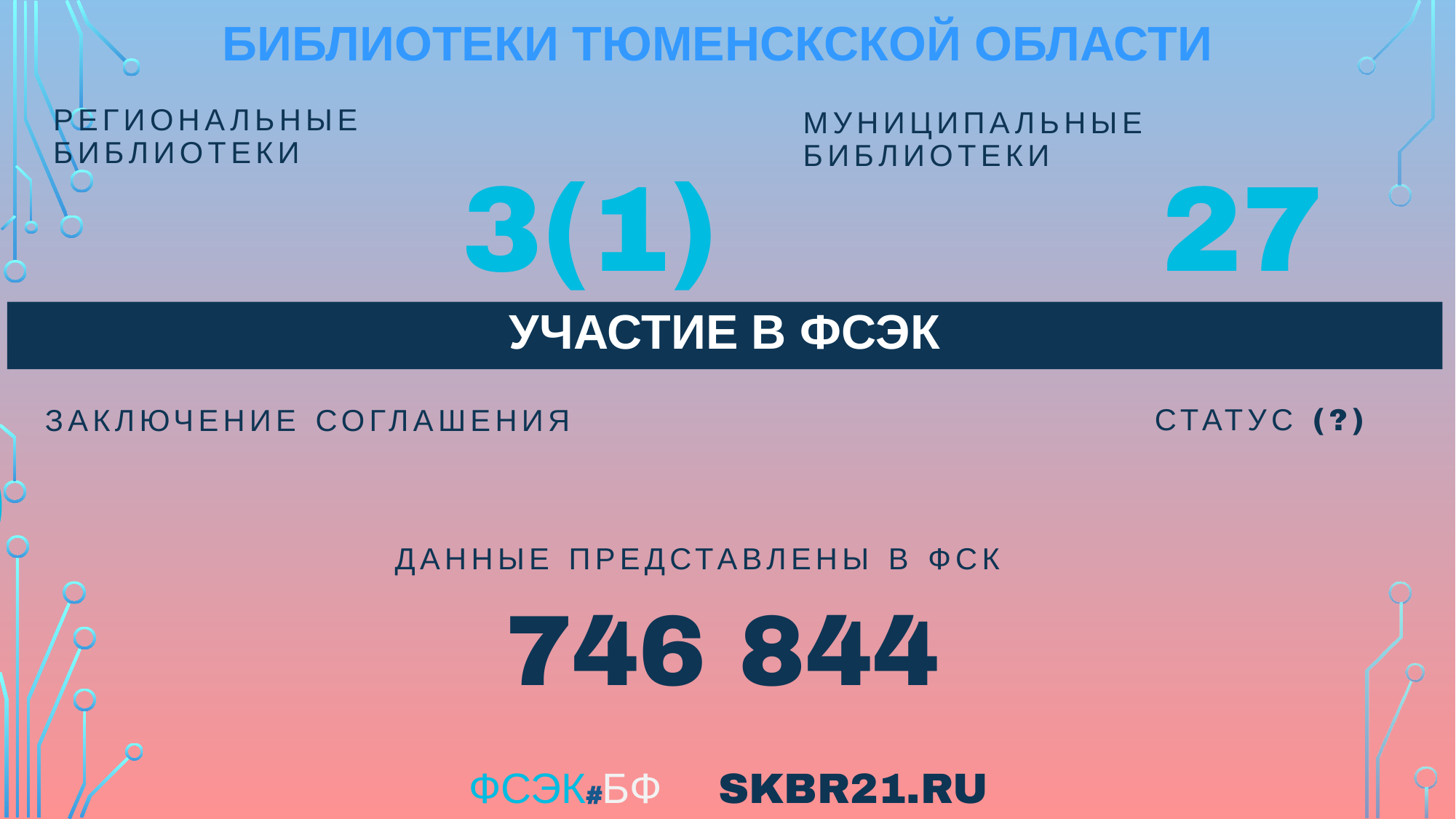

БИБЛИОТЕКИ тюменСкской области
региональные
библиотеки
МУНИЦИПАЛЬНЫЕ БИБЛИОТЕКИ
           3(1)           27

УЧАСТИЕ В ФСЭК
СТАТУС (?)
заключение соглашения

        30

ДАННЫЕ ПРЕДСТАВЛЕНЫ в ФСК
746 844

ФСЭК#БФ    SKBR21.ru